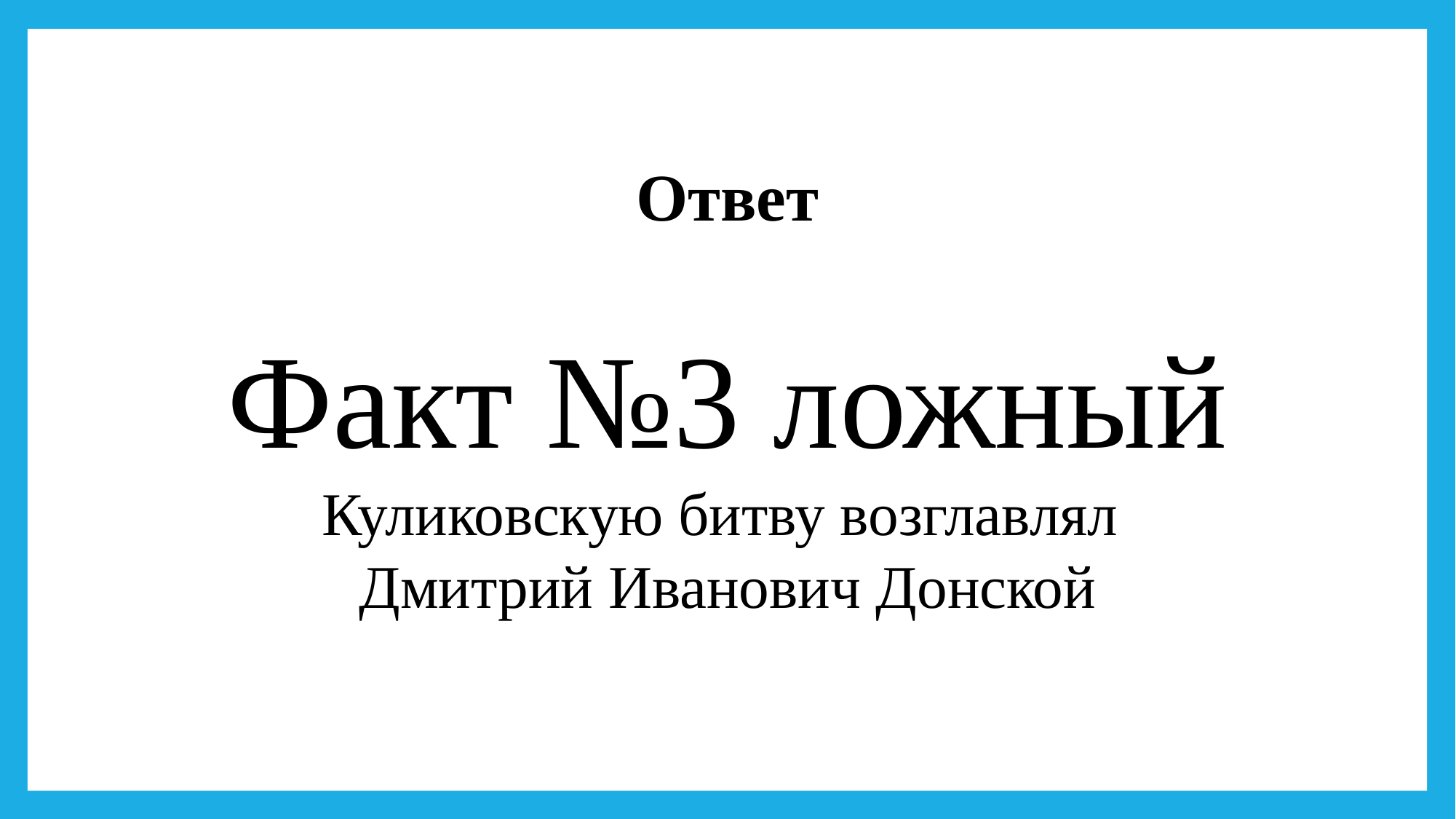

Ответ

Факт №3 ложный
Куликовскую битву возглавлял
Дмитрий Иванович Донской